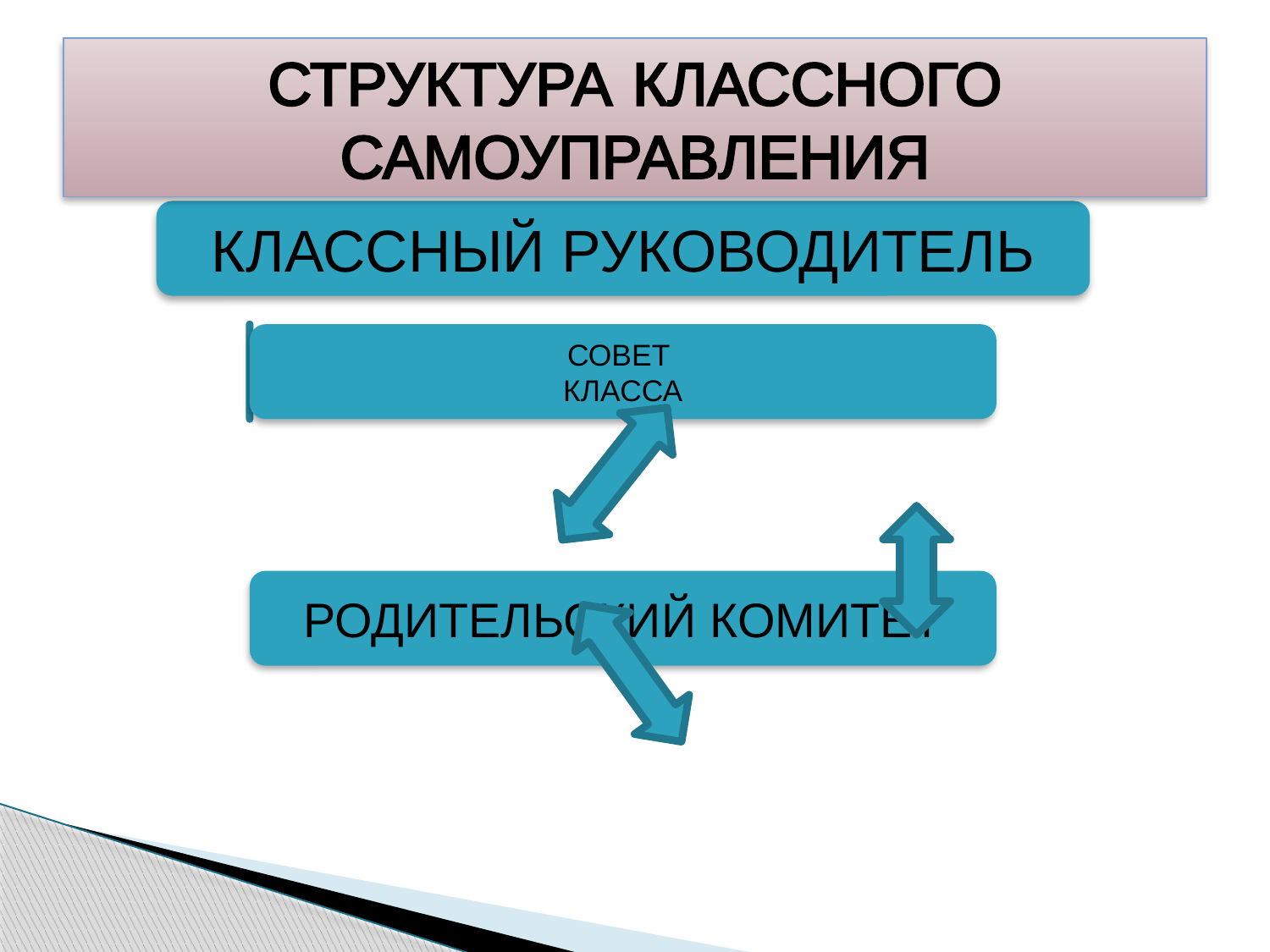

# СТРУКТУРА КЛАССНОГО САМОУПРАВЛЕНИЯ
КЛАССНЫЙ РУКОВОДИТЕЛЬ
РОДИТЕЛЬСКИЙ КОМИТЕТ
СОВЕТ
КЛАССА